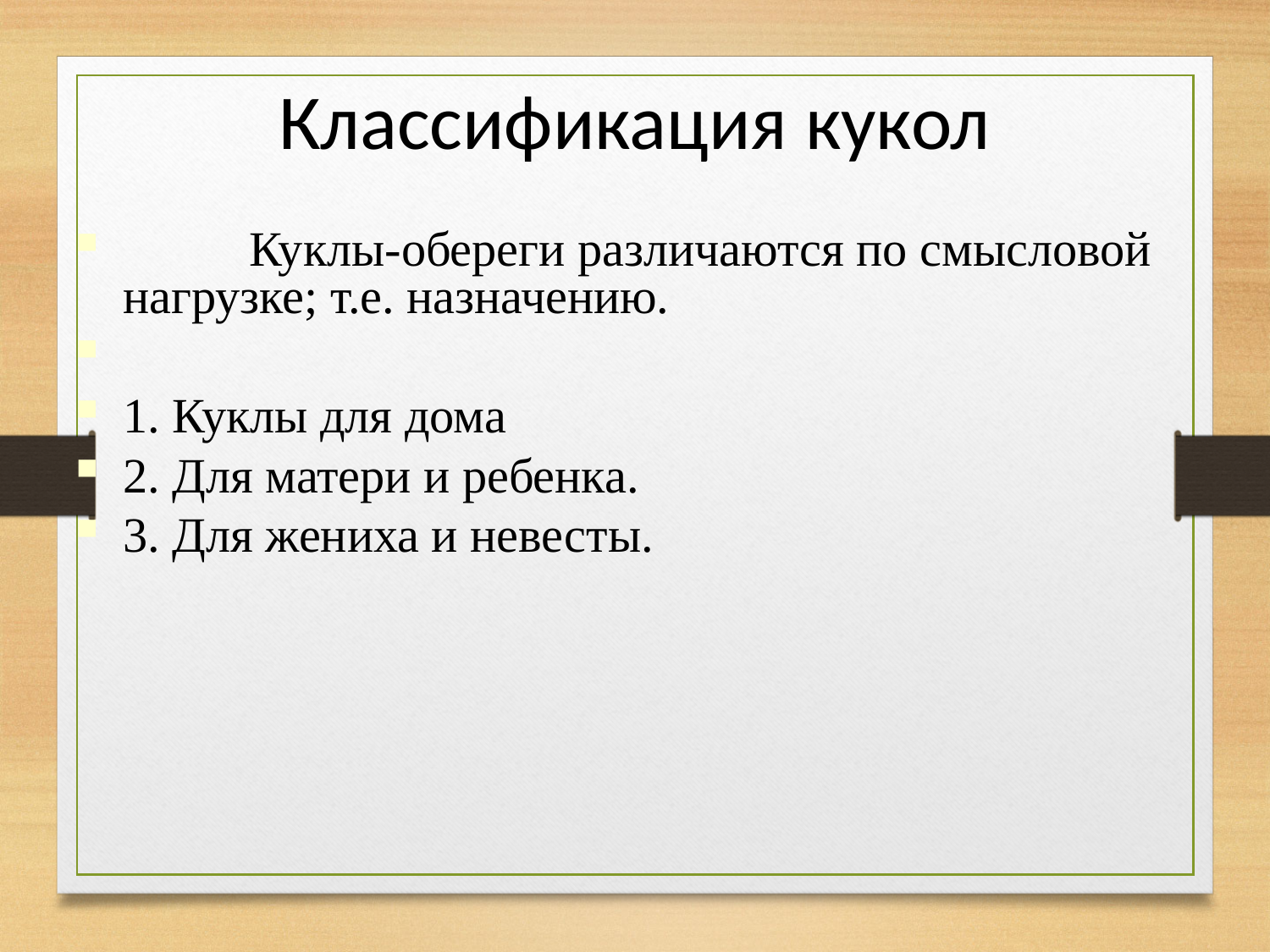

Классификация кукол
	Куклы-обереги различаются по смысловой нагрузке; т.е. назначению.

1. Куклы для дома
2. Для матери и ребенка.
3. Для жениха и невесты.